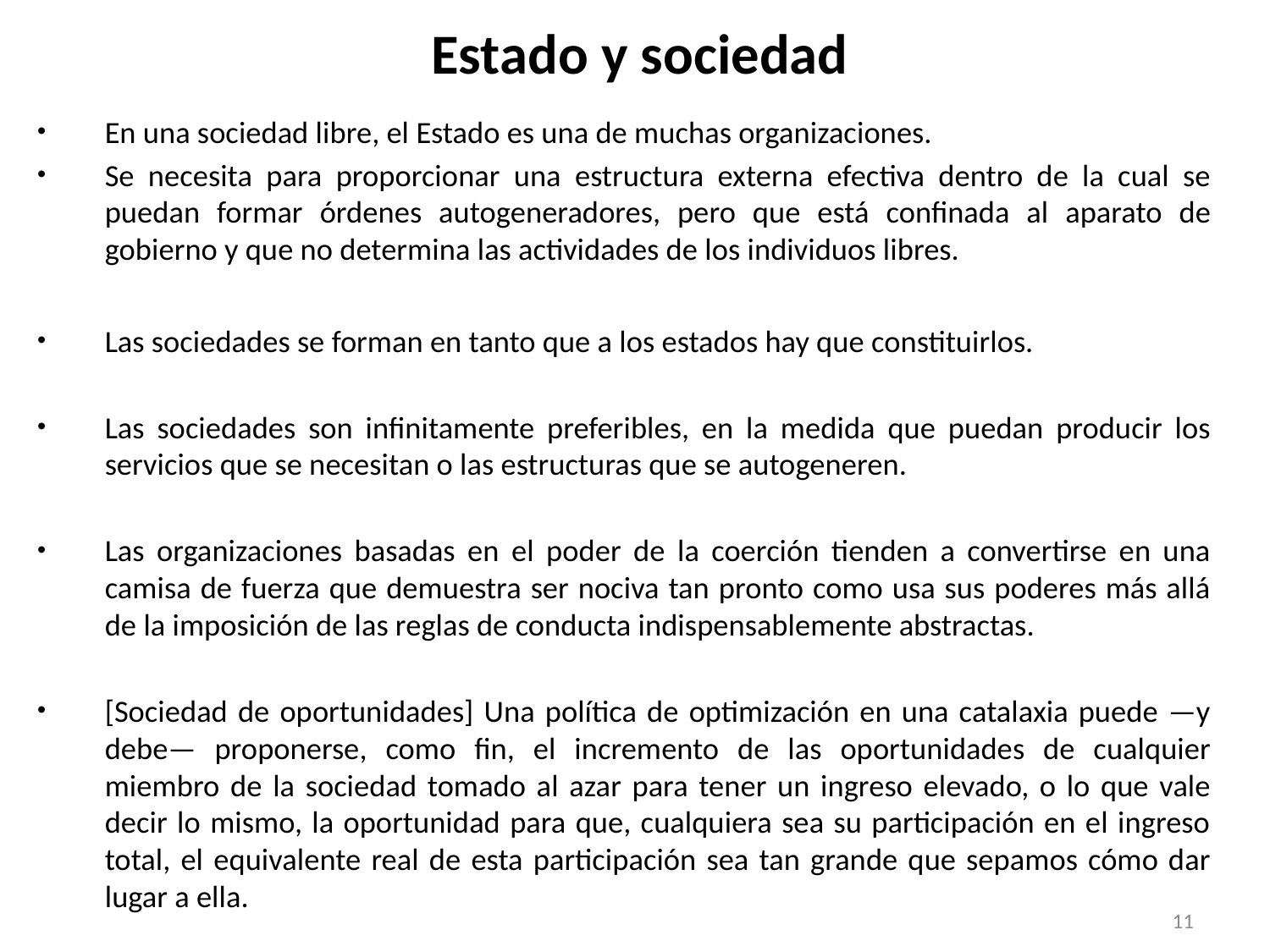

# Estado y sociedad
En una sociedad libre, el Estado es una de muchas organizaciones.
Se necesita para proporcionar una estructura externa efectiva dentro de la cual se puedan formar órdenes autogeneradores, pero que está confinada al aparato de gobierno y que no determina las actividades de los individuos libres.

Las sociedades se forman en tanto que a los estados hay que constituirlos.

Las sociedades son infinitamente preferibles, en la medida que puedan producir los servicios que se necesitan o las estructuras que se autogeneren.

Las organizaciones basadas en el poder de la coerción tienden a convertirse en una camisa de fuerza que demuestra ser nociva tan pronto como usa sus poderes más allá de la imposición de las reglas de conducta indispensablemente abstractas.

[Sociedad de oportunidades] Una política de optimización en una catalaxia puede —y debe— proponerse, como fin, el incremento de las oportunidades de cualquier miembro de la sociedad tomado al azar para tener un ingreso elevado, o lo que vale decir lo mismo, la oportunidad para que, cualquiera sea su participación en el ingreso total, el equivalente real de esta participación sea tan grande que sepamos cómo dar lugar a ella.

11